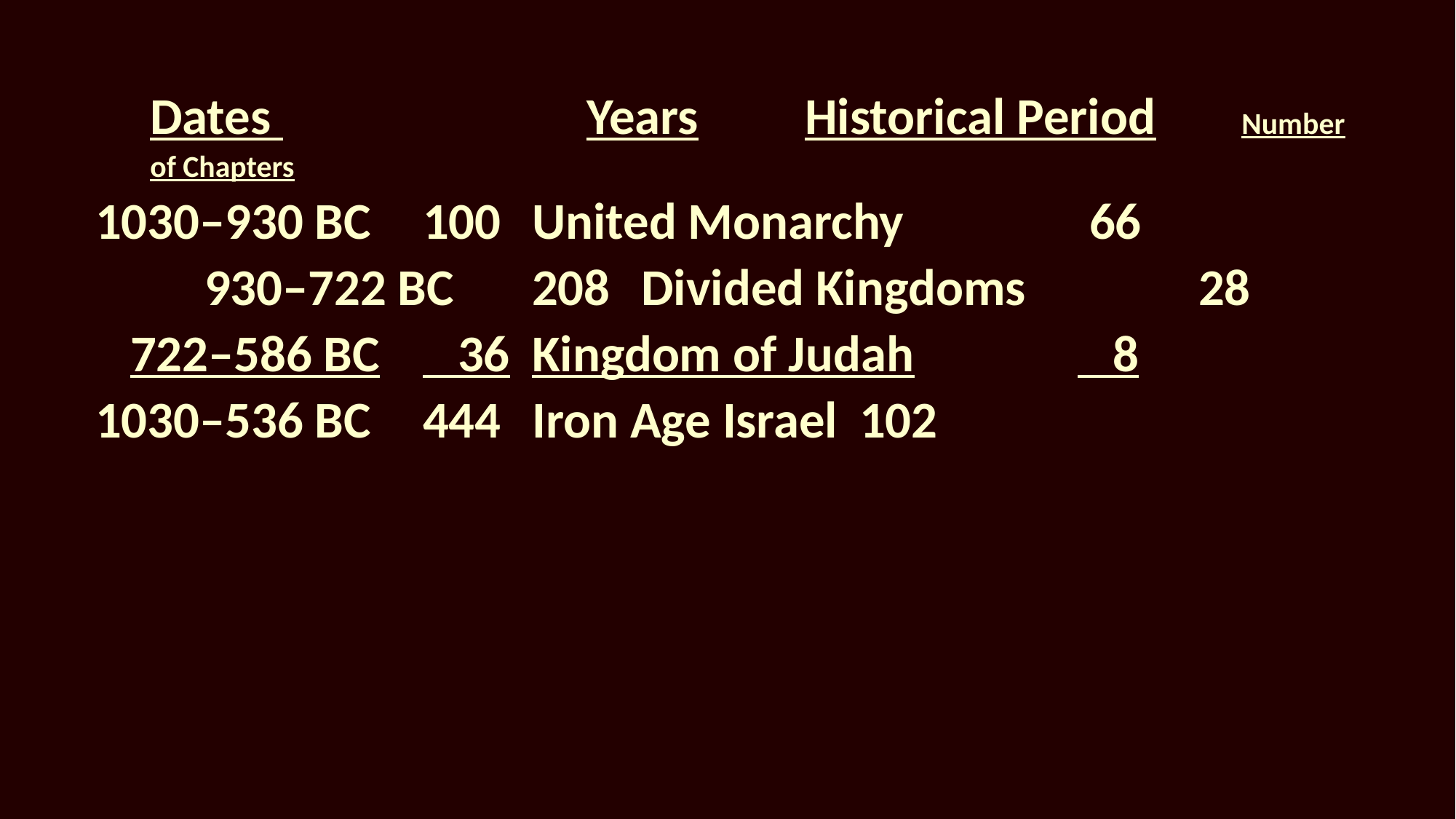

Dates 			Years	Historical Period	Number of Chapters
1030–930 BC	100	United Monarchy		 66
	930–722 BC	208	Divided Kingdoms		 28
   722–586 BC	   36	Kingdom of Judah		   8
1030–536 BC	444	Iron Age Israel	102